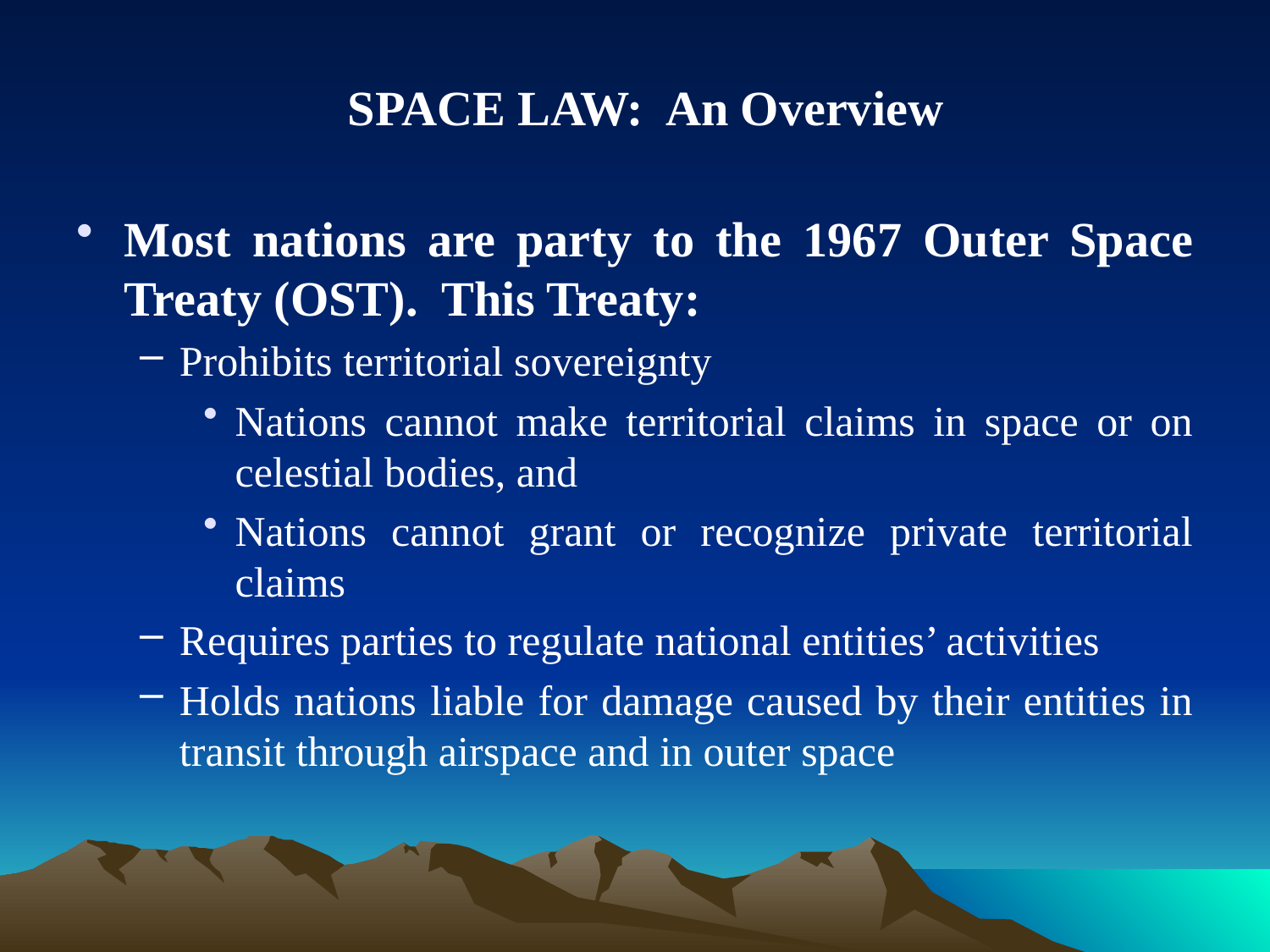

# SPACE LAW:  An Overview
Most nations are party to the 1967 Outer Space Treaty (OST).  This Treaty:
Prohibits territorial sovereignty
Nations cannot make territorial claims in space or on celestial bodies, and
Nations cannot grant or recognize private territorial claims
Requires parties to regulate national entities’ activities
Holds nations liable for damage caused by their entities in transit through airspace and in outer space